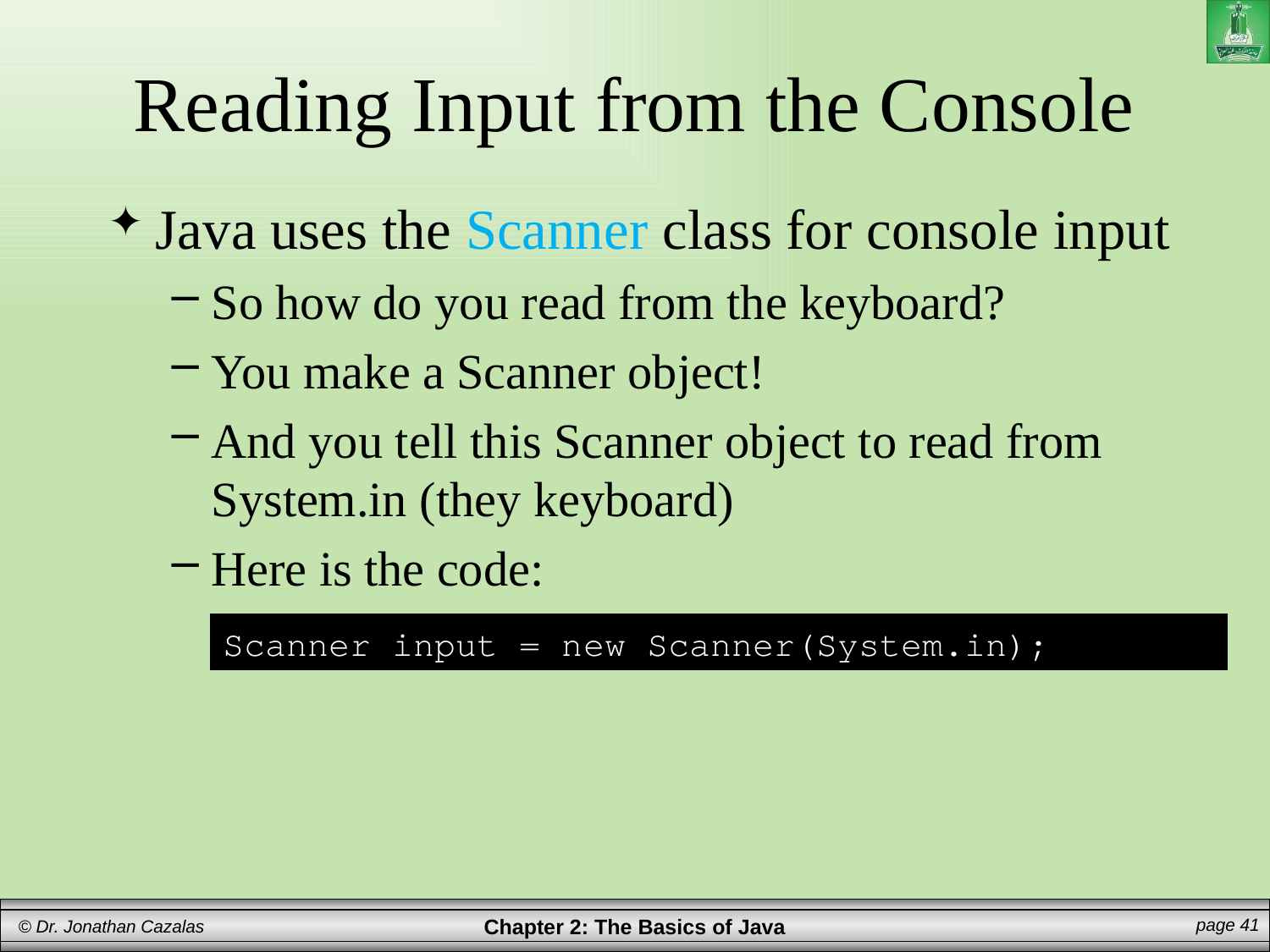

# Reading Input from the Console
Java uses the Scanner class for console input
So how do you read from the keyboard?
You make a Scanner object!
And you tell this Scanner object to read from System.in (they keyboard)
Here is the code:
Scanner input = new Scanner(System.in);